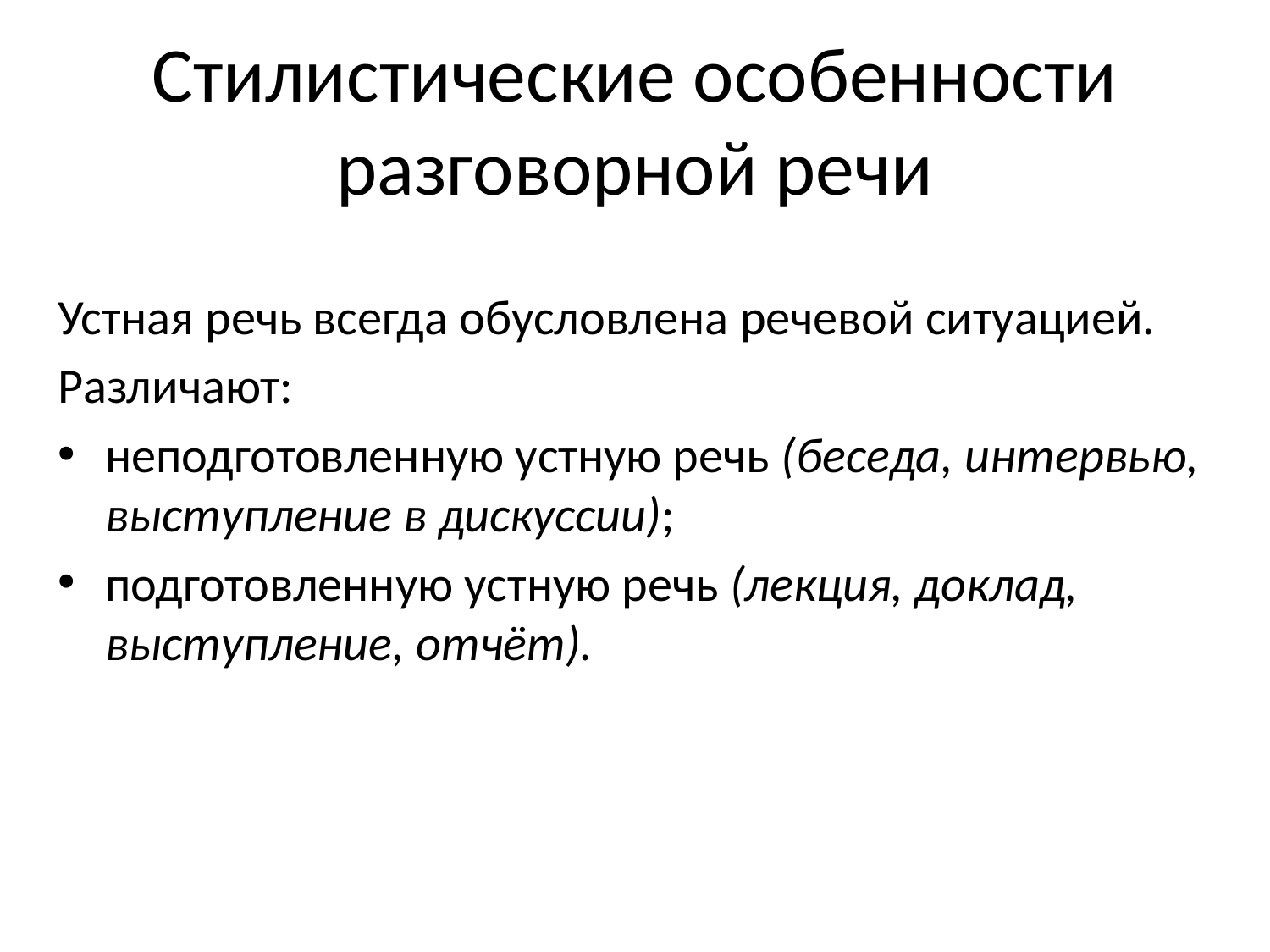

# Стилистические особенности разговорной речи

Устная речь всегда обусловлена речевой ситуацией.
Различают:
неподготовленную устную речь (беседа, интервью, выступление в дискуссии);
подготовленную устную речь (лекция, доклад, выступление, отчёт).